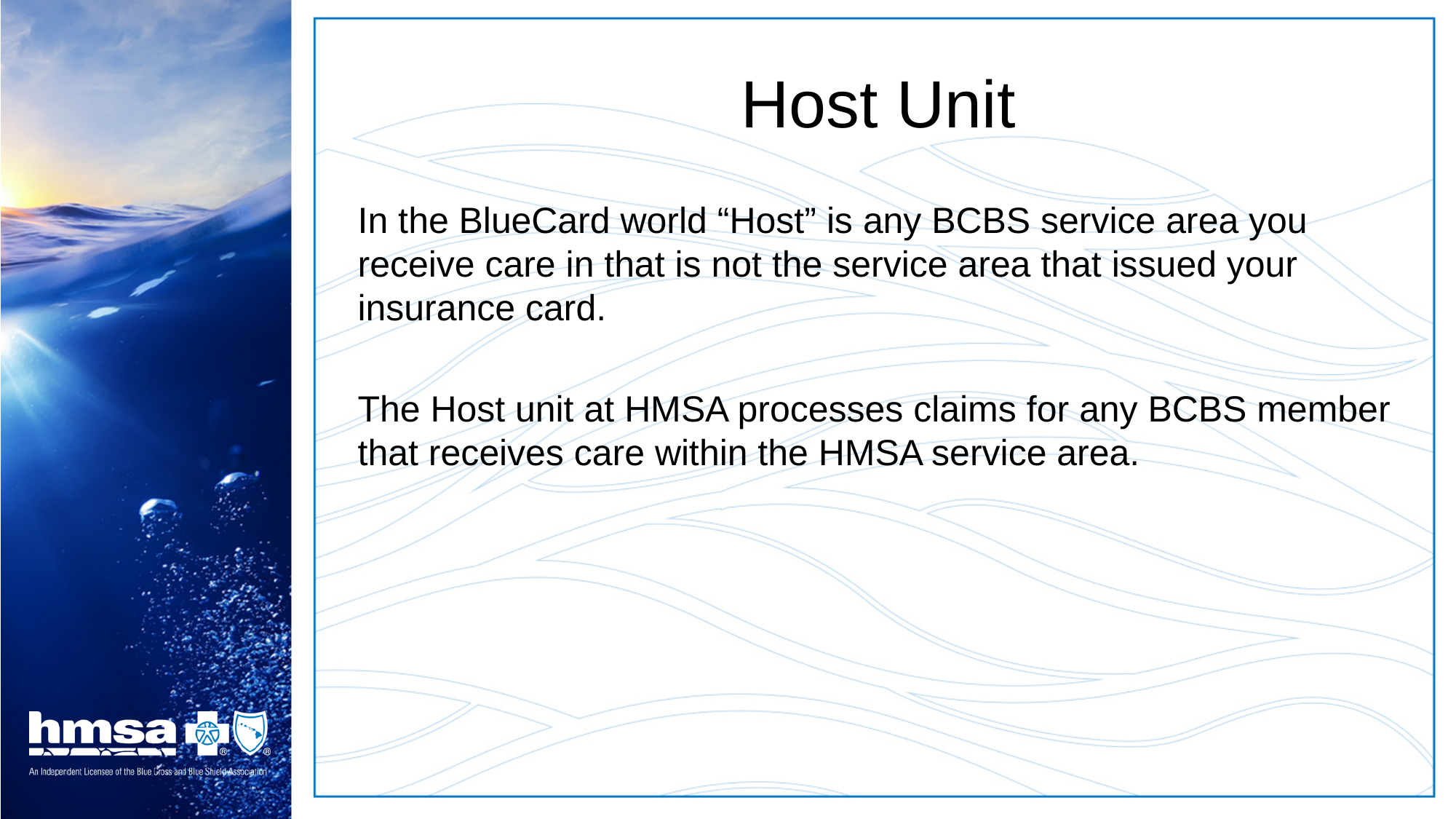

# Host Unit
In the BlueCard world “Host” is any BCBS service area you receive care in that is not the service area that issued your insurance card.

The Host unit at HMSA processes claims for any BCBS member that receives care within the HMSA service area.